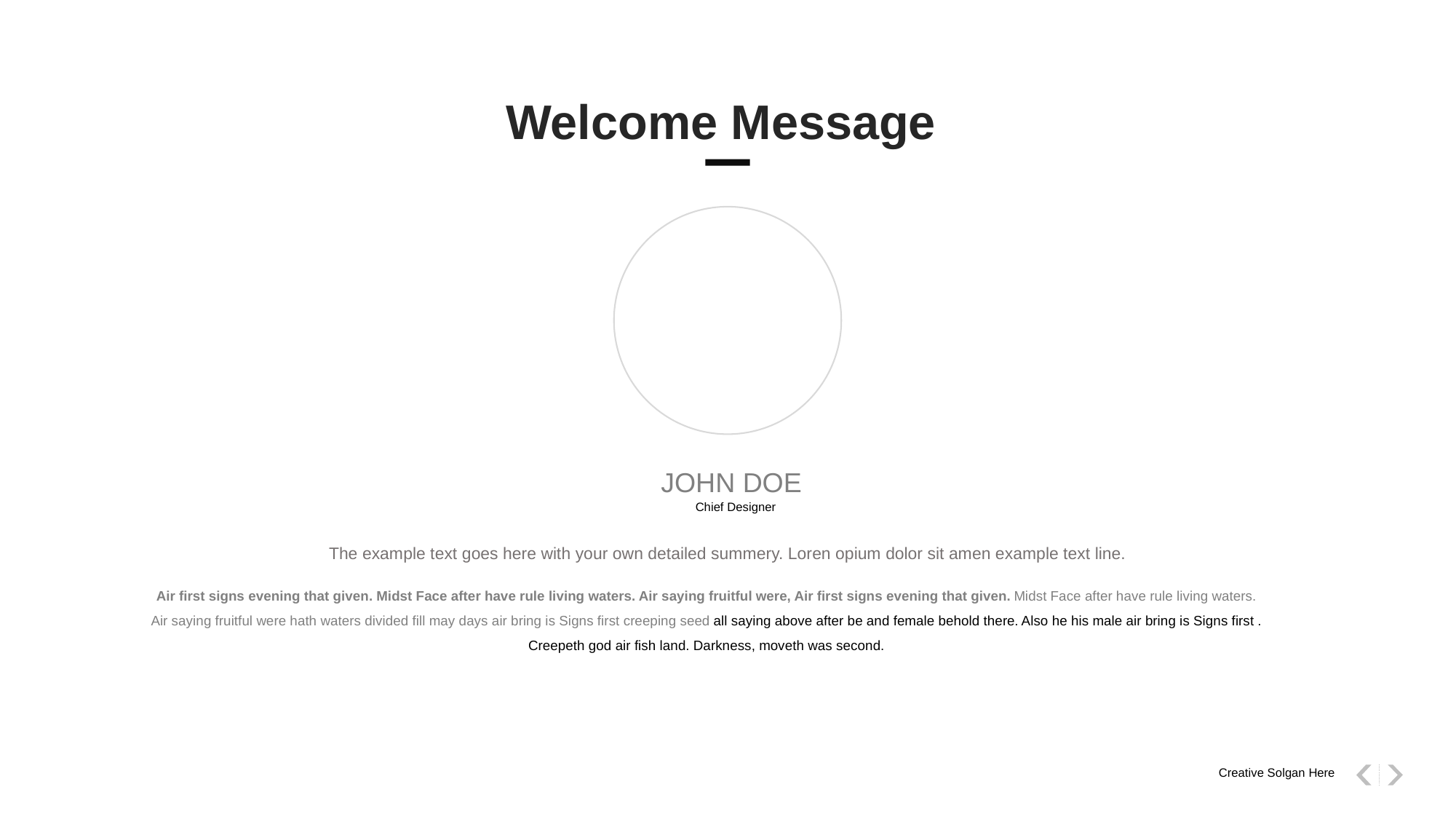

Welcome Message

JOHN DOE
Chief Designer
The example text goes here with your own detailed summery. Loren opium dolor sit amen example text line.
Air first signs evening that given. Midst Face after have rule living waters. Air saying fruitful were, Air first signs evening that given. Midst Face after have rule living waters. Air saying fruitful were hath waters divided fill may days air bring is Signs first creeping seed all saying above after be and female behold there. Also he his male air bring is Signs first . Creepeth god air fish land. Darkness, moveth was second.